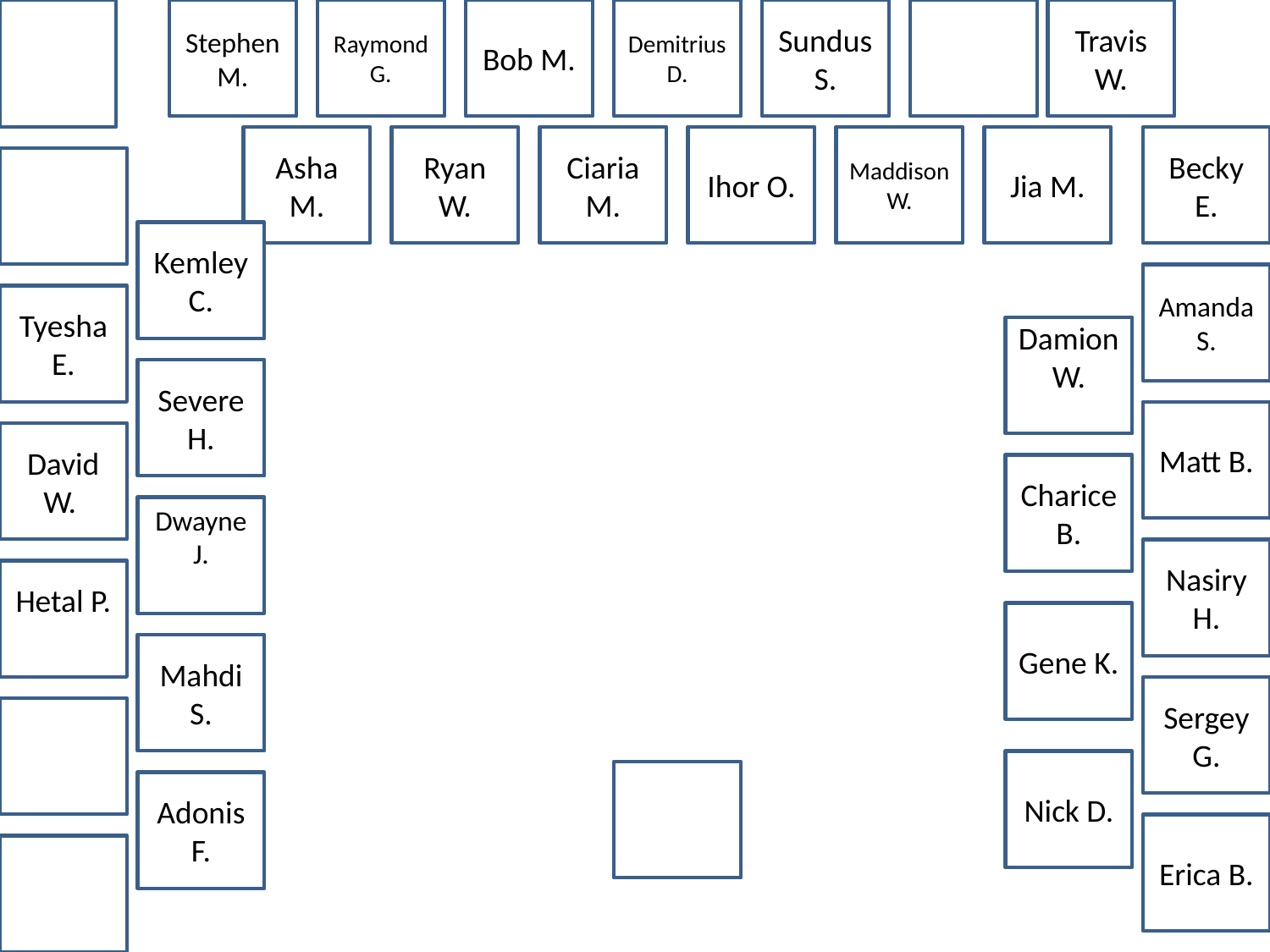

Stephen M.
Raymond G.
Bob M.
Demitrius D.
Sundus S.

Travis W.

Asha M.
Ryan W.
Ciaria M.
Ihor O.
Maddison W.
Jia M.
Becky E.

Kemley C.
Amanda S.
Tyesha E.
Damion W.

Severe H.
Matt B.
David W.
Charice B.
Dwayne J.

Nasiry H.
Hetal P.

Gene K.
Mahdi S.
Sergey G.

Nick D.

Adonis F.
Erica B.